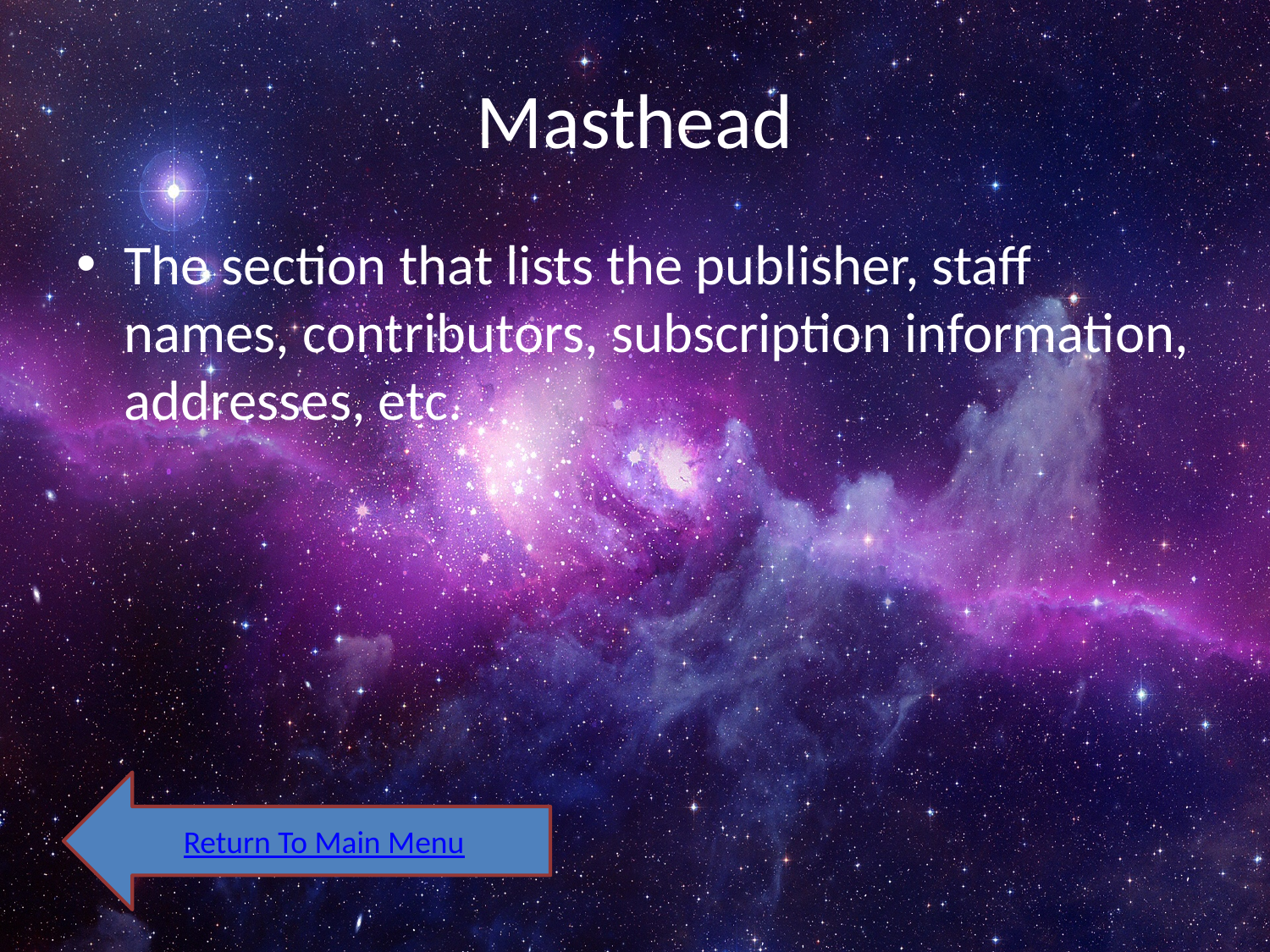

# Masthead
The section that lists the publisher, staff names, contributors, subscription information, addresses, etc.
Return To Main Menu